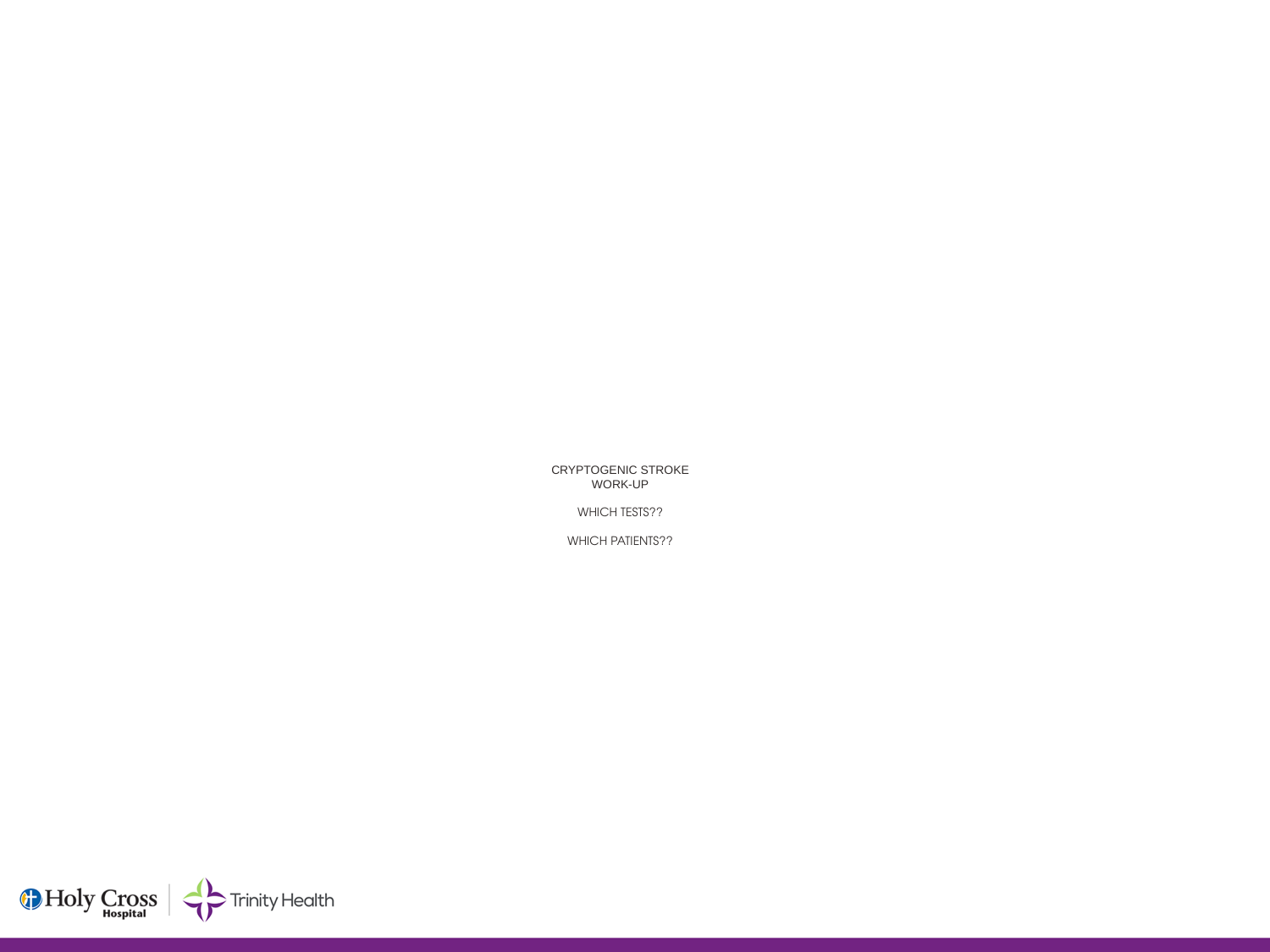

# CRYPTOGENIC STROKE WORK-UP Which tests?? Which patients??